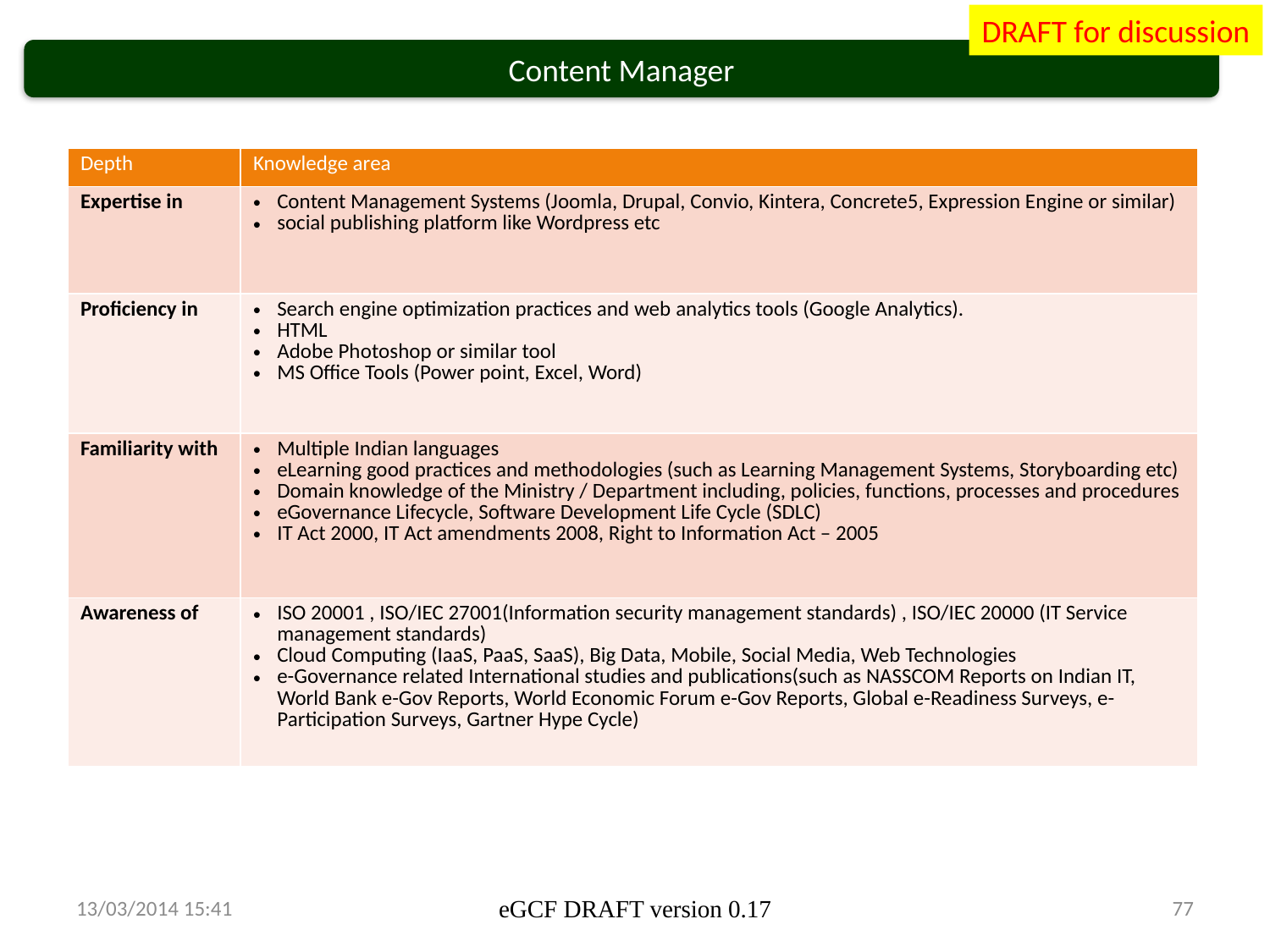

DRAFT for discussion
Content Manager
| Depth | Knowledge area |
| --- | --- |
| Expertise in | Content Management Systems (Joomla, Drupal, Convio, Kintera, Concrete5, Expression Engine or similar) social publishing platform like Wordpress etc |
| Proficiency in | Search engine optimization practices and web analytics tools (Google Analytics). HTML Adobe Photoshop or similar tool MS Office Tools (Power point, Excel, Word) |
| Familiarity with | Multiple Indian languages eLearning good practices and methodologies (such as Learning Management Systems, Storyboarding etc) Domain knowledge of the Ministry / Department including, policies, functions, processes and procedures eGovernance Lifecycle, Software Development Life Cycle (SDLC) IT Act 2000, IT Act amendments 2008, Right to Information Act – 2005 |
| Awareness of | ISO 20001 , ISO/IEC 27001(Information security management standards) , ISO/IEC 20000 (IT Service management standards) Cloud Computing (IaaS, PaaS, SaaS), Big Data, Mobile, Social Media, Web Technologies e-Governance related International studies and publications(such as NASSCOM Reports on Indian IT, World Bank e-Gov Reports, World Economic Forum e-Gov Reports, Global e-Readiness Surveys, e-Participation Surveys, Gartner Hype Cycle) |
13/03/2014 15:41
eGCF DRAFT version 0.17
77